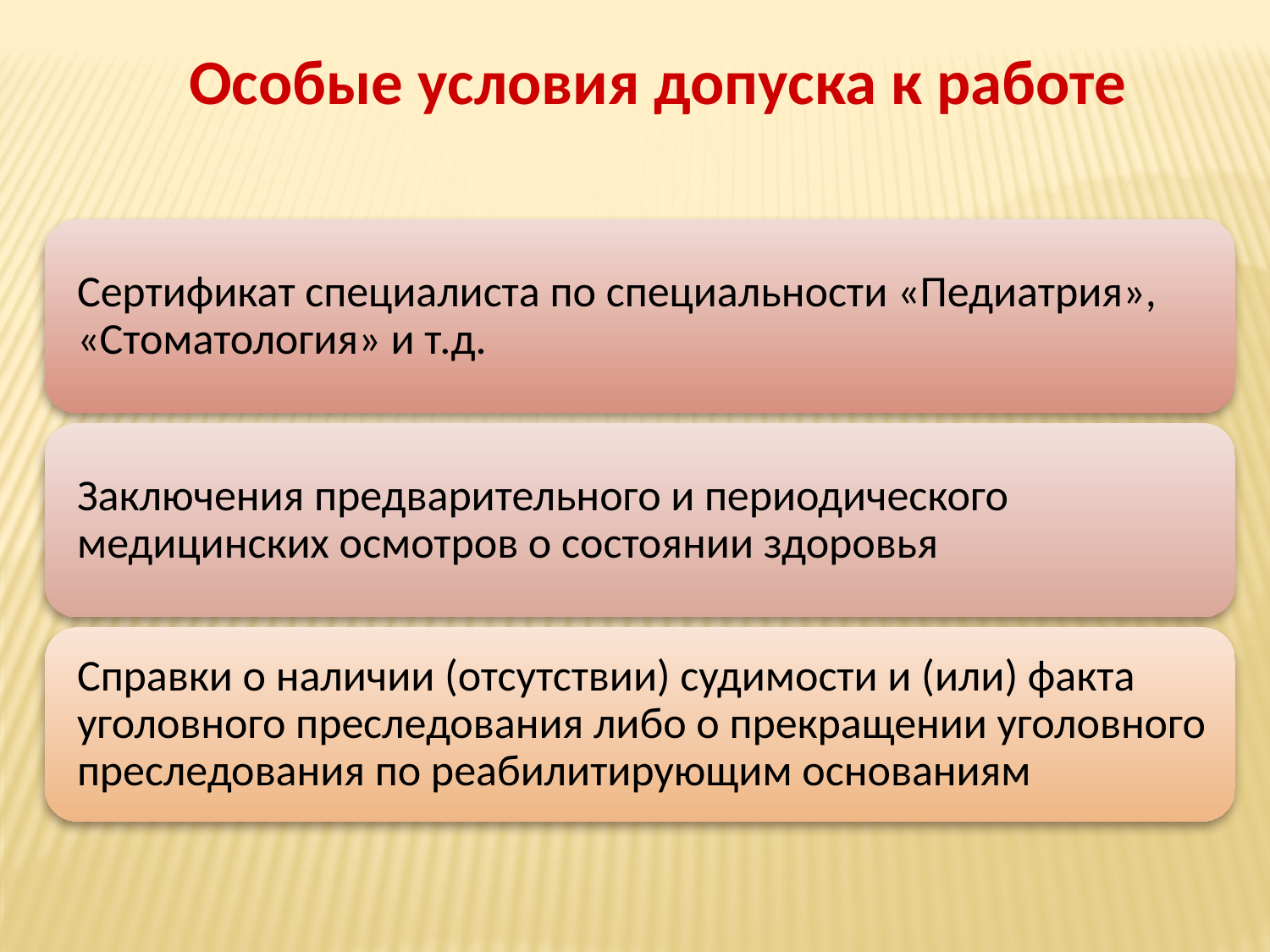

Особые условия допуска к работе
Сертификат специалиста по специальности «Педиатрия», «Стоматология» и т.д.
Заключения предварительного и периодического медицинских осмотров о состоянии здоровья
Справки о наличии (отсутствии) судимости и (или) факта уголовного преследования либо о прекращении уголовного преследования по реабилитирующим основаниям